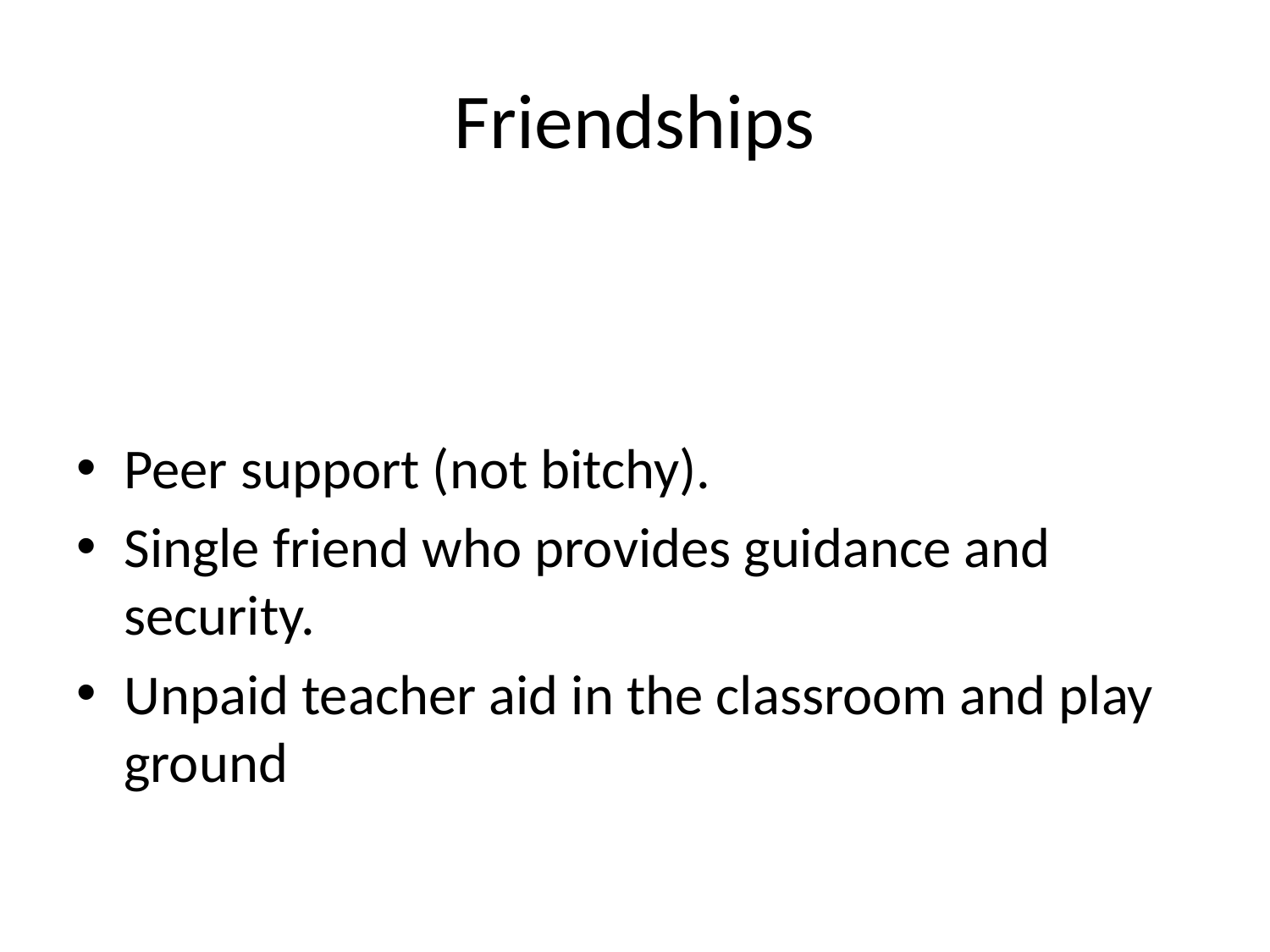

# Friendships
Peer support (not bitchy).
Single friend who provides guidance and security.
Unpaid teacher aid in the classroom and play ground